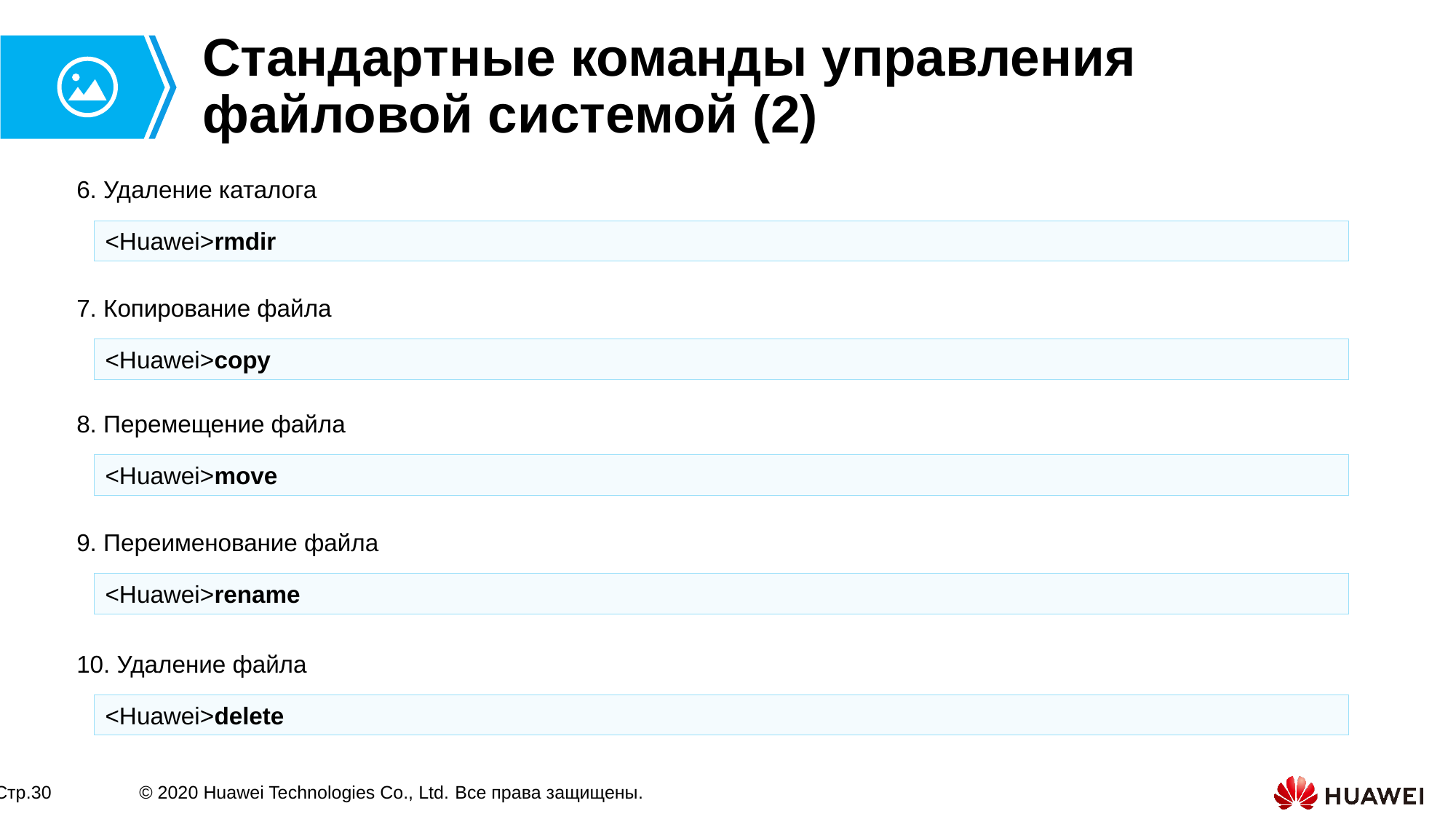

# Стандартные команды управления файловой системой (2)
6. Удаление каталога
<Huawei>rmdir
7. Копирование файла
<Huawei>copy
8. Перемещение файла
<Huawei>move
9. Переименование файла
<Huawei>rename
10. Удаление файла
<Huawei>delete